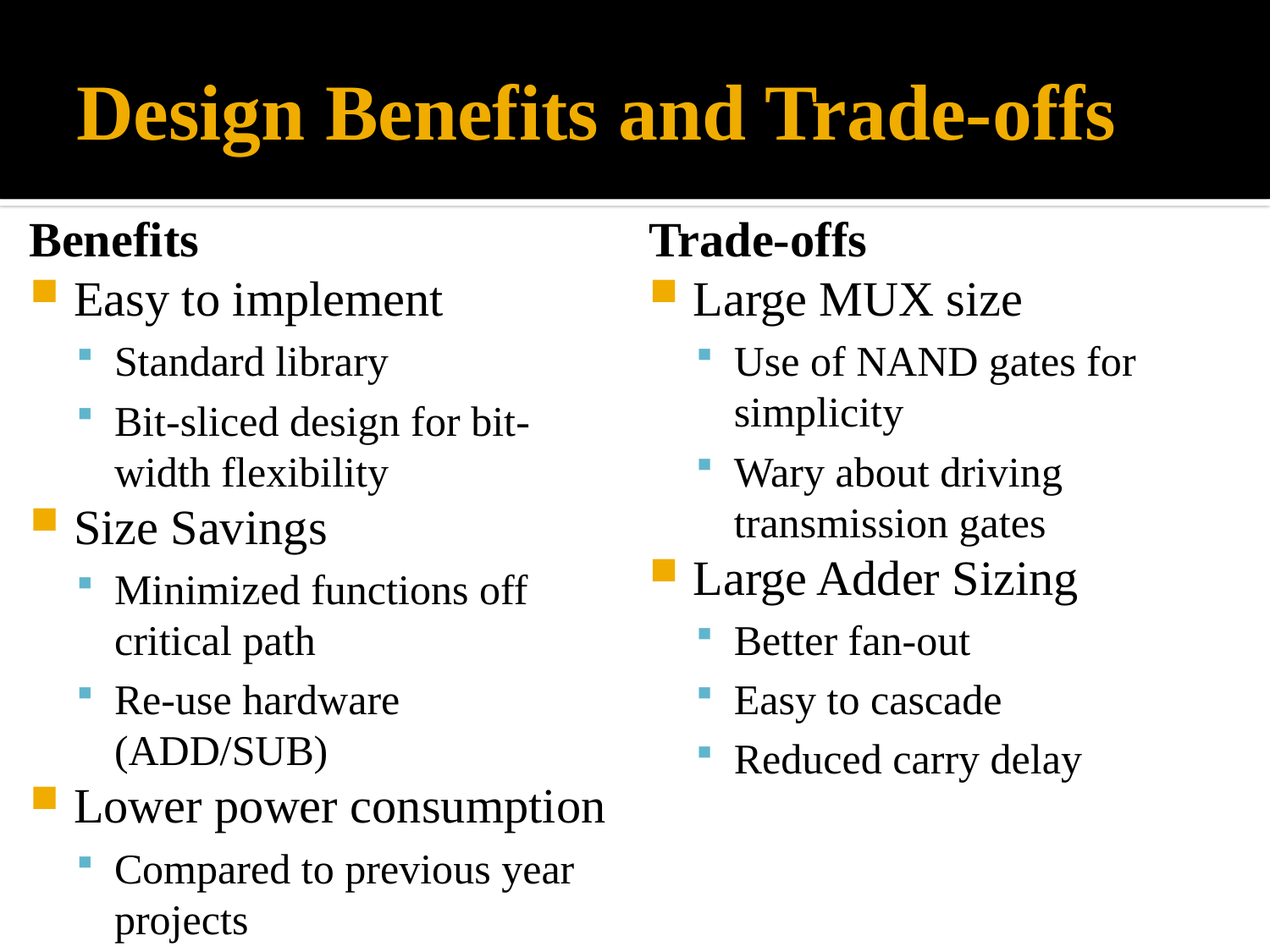

# Design Benefits and Trade-offs
Benefits
Easy to implement
Standard library
Bit-sliced design for bit-width flexibility
Size Savings
Minimized functions off critical path
Re-use hardware (ADD/SUB)
Lower power consumption
Compared to previous year projects
Trade-offs
Large MUX size
Use of NAND gates for simplicity
Wary about driving transmission gates
Large Adder Sizing
Better fan-out
Easy to cascade
Reduced carry delay